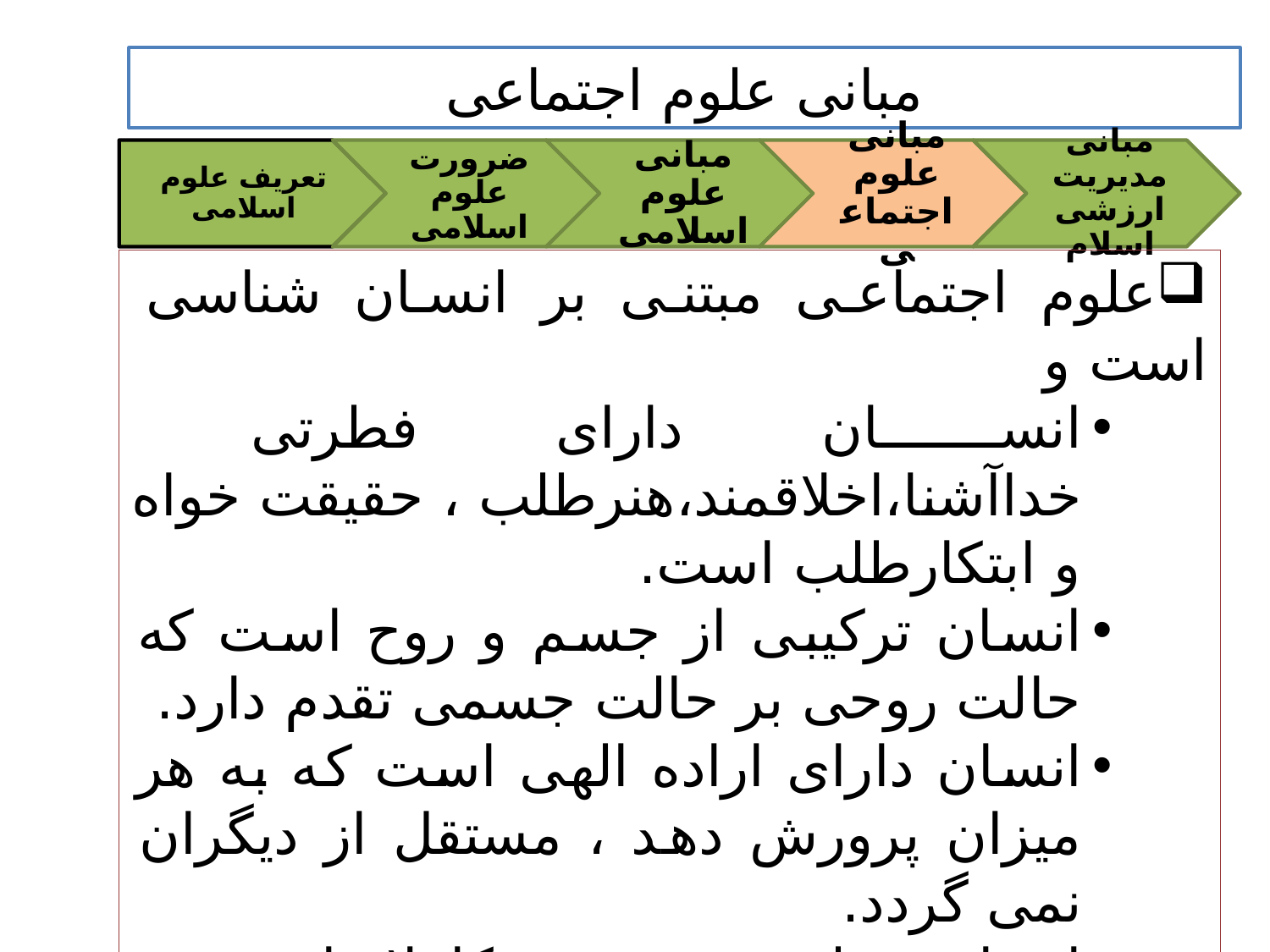

مبانی علوم اجتماعی
تعریف علوم اسلامی
ضرورت علوم اسلامی
مبانی علوم اسلامی
مبانی علوم اجتماعی
مبانی مدیریت ارزشی اسلام
علوم اجتماعی مبتنی بر انسان شناسی است و
انسان دارای فطرتی خداآشنا،اخلاقمند،هنرطلب ، حقیقت خواه و ابتکارطلب است.
انسان ترکیبی از جسم و روح است که حالت روحی بر حالت جسمی تقدم دارد.
انسان دارای اراده الهی است که به هر میزان پرورش دهد ، مستقل از دیگران نمی گردد.
انسان مخلوق ، معبود و کاملا وابسته به خداست.